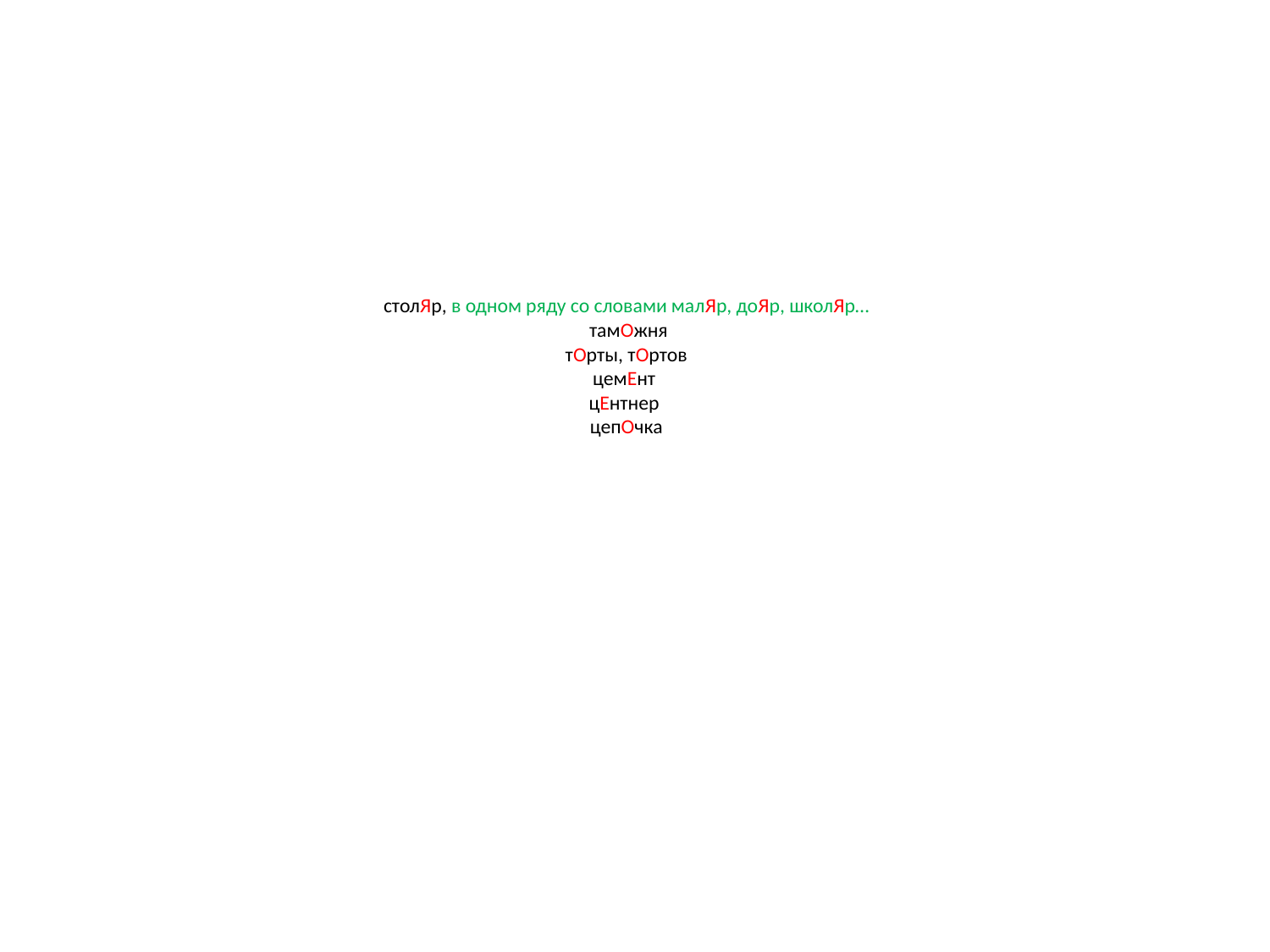

# столЯр, в одном ряду со словами малЯр, доЯр, школЯр… тамОжня тОрты, тОртов цемЕнт цЕнтнер цепОчка